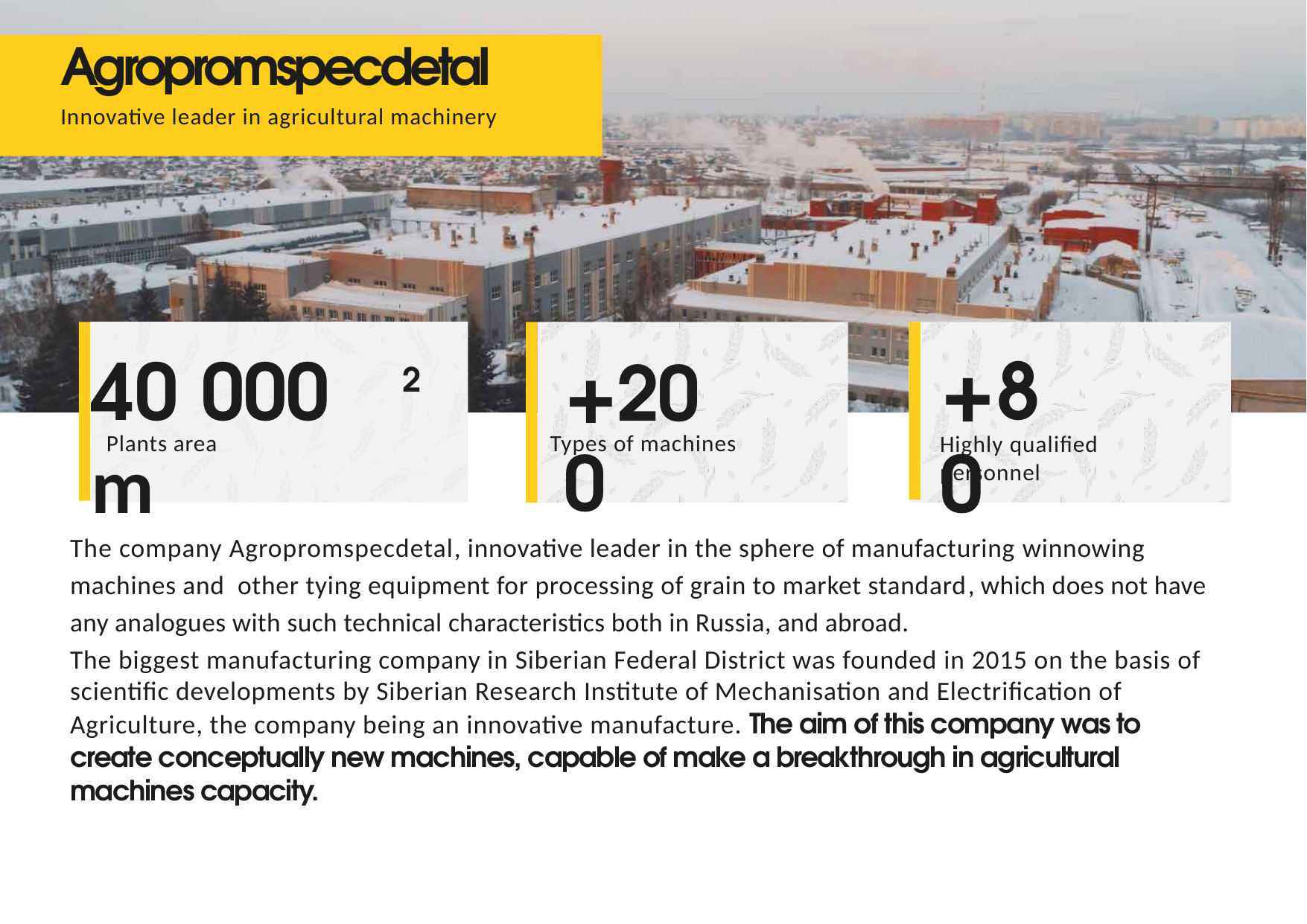

Agropromspecdetal
Innovative leader in agricultural machinery

# +80
40 000 m
+200
2
Plants area
Types of machines
Highly qualified personnel
The company Agropromspecdetal, innovative leader in the sphere of manufacturing winnowing machines and  other tying equipment for processing of grain to market standard, which does not have any analogues with such technical characteristics both in Russia, and abroad.
The biggest manufacturing company in Siberian Federal District was founded in 2015 on the basis of scientific developments by Siberian Research Institute of Mechanisation and Electrification of Agriculture, the company being an innovative manufacture. The aim of this company was to create conceptually new machines, capable of make a breakthrough in agricultural machines capacity.